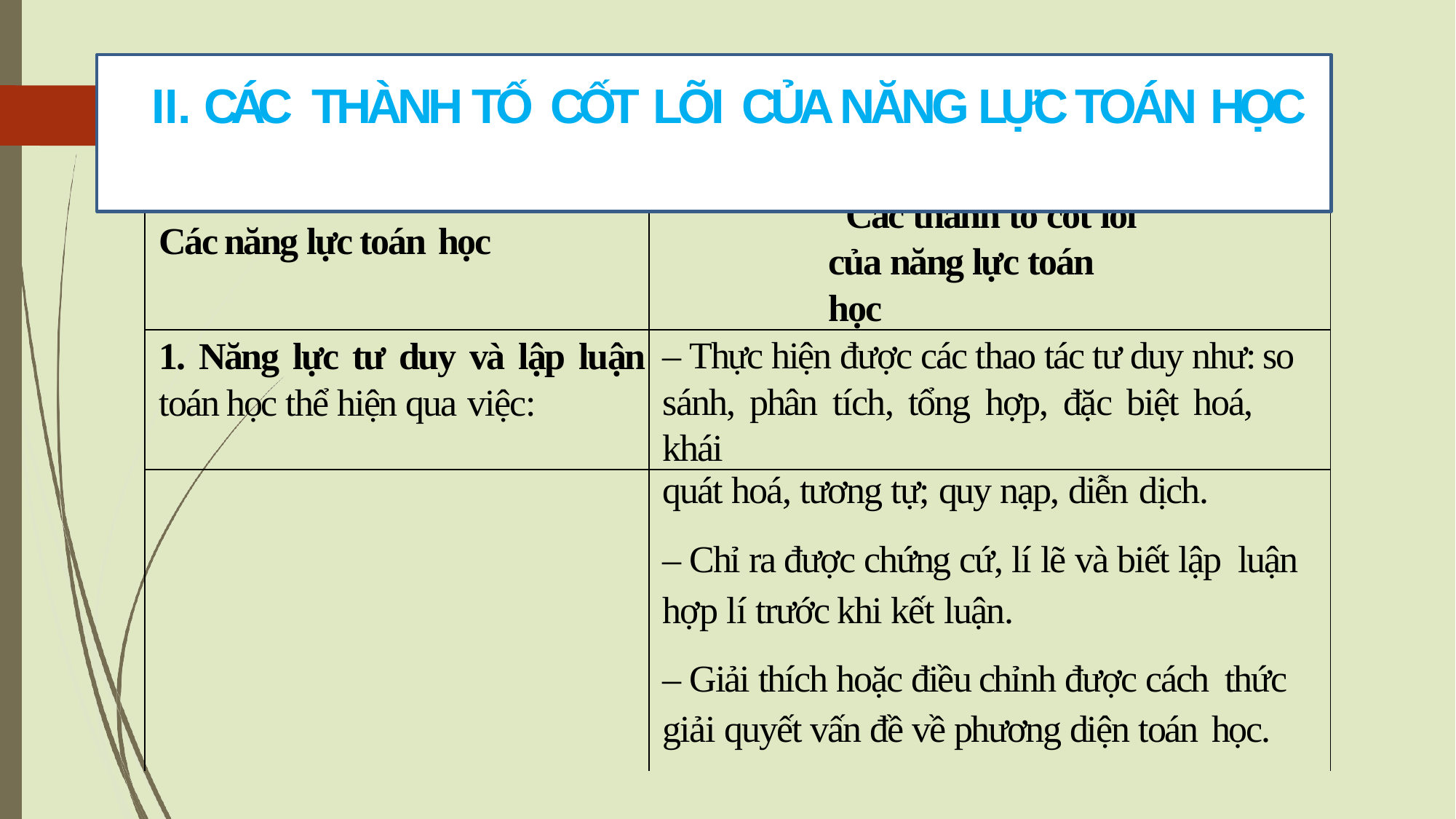

# II. CÁC  THÀNH TỐ  CỐT  LÕI  CỦA NĂNG LỰC TOÁN HỌC

| Các năng lực toán học | Các thành tố cốt lõi của năng lực toán học |
| --- | --- |
| 1. Năng lực tư duy và lập luận toán học thể hiện qua việc: | – Thực hiện được các thao tác tư duy như: so sánh, phân tích, tổng hợp, đặc biệt hoá, khái |
|  | quát hoá, tương tự; quy nạp, diễn dịch. |
|  | – Chỉ ra được chứng cứ, lí lẽ và biết lập luận |
|  | hợp lí trước khi kết luận. |
|  | – Giải thích hoặc điều chỉnh được cách thức |
|  | giải quyết vấn đề về phương diện toán học. |